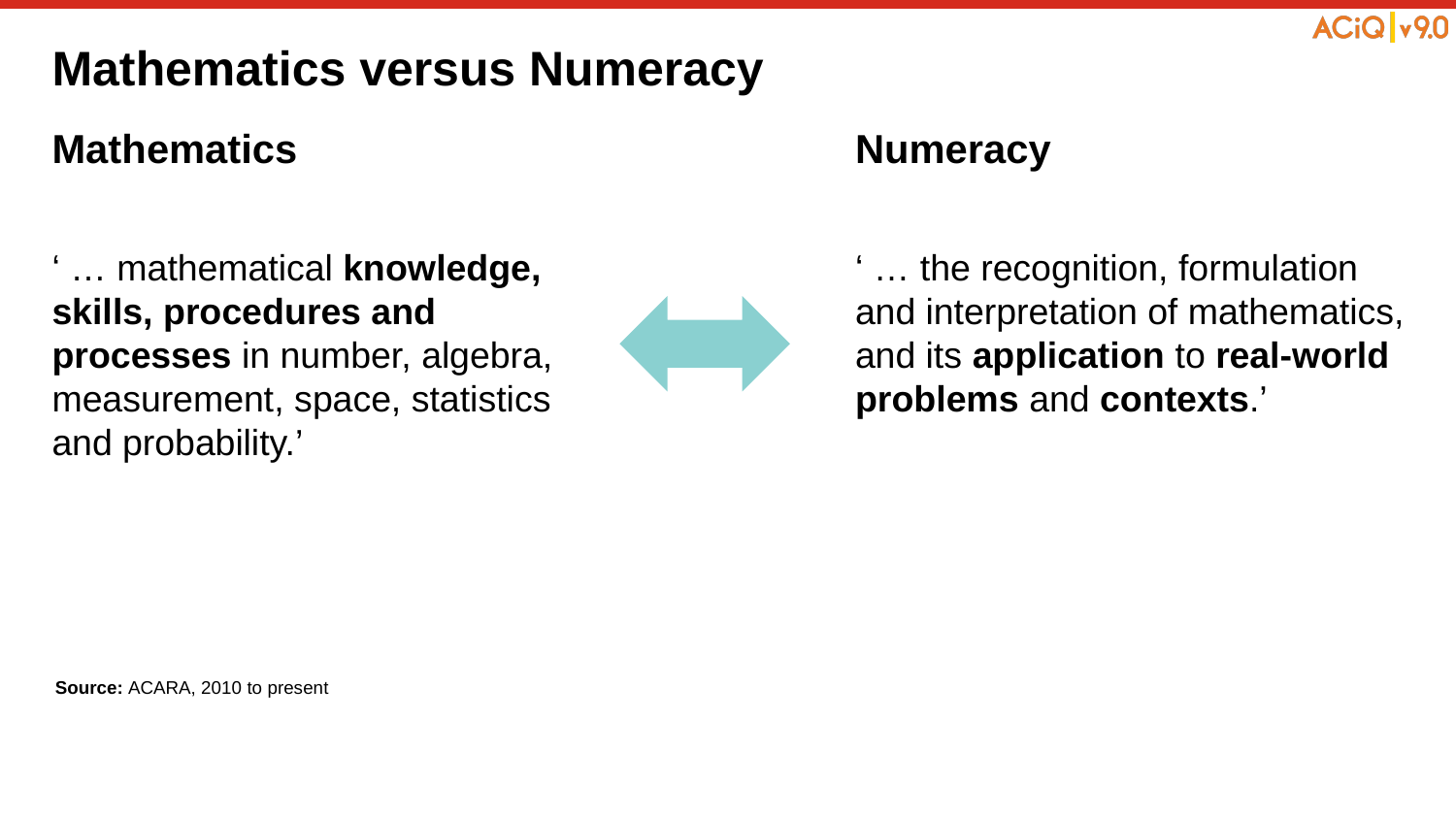

# Mathematics versus Numeracy
Mathematics

‘ … mathematical knowledge, skills, procedures and processes in number, algebra, measurement, space, statistics and probability.’

Numeracy

‘ … the recognition, formulation and interpretation of mathematics, and its application to real-world problems and contexts.’

Source: ACARA, 2010 to present